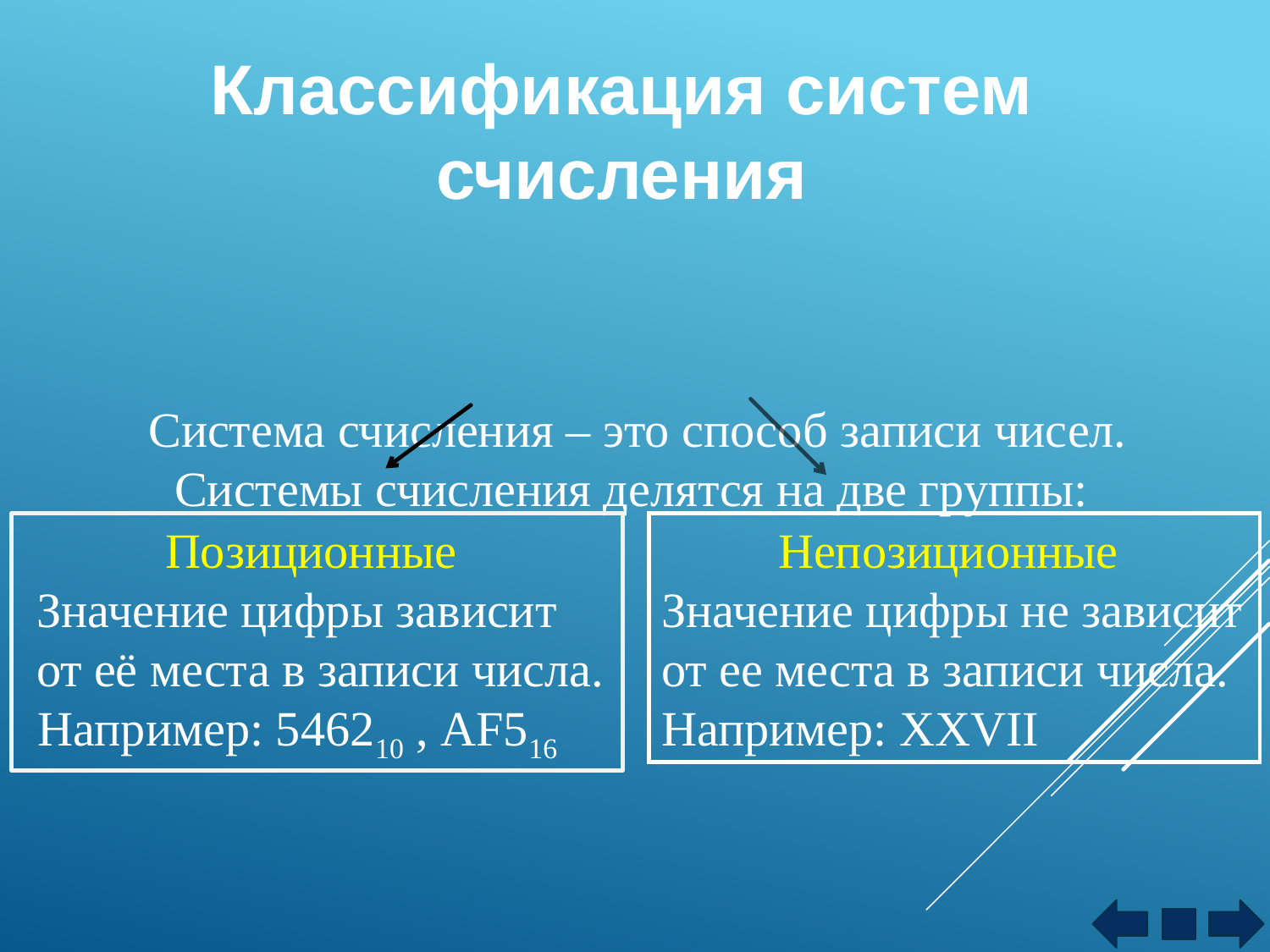

Классификация систем счисления

Система счисления – это способ записи чисел.
Системы счисления делятся на две группы:

Позиционные
 Значение цифры зависит
 от её места в записи числа.
 Например: 546210 , АF516
Непозиционные
Значение цифры не зависит от ее места в записи числа.
Например: XXVII